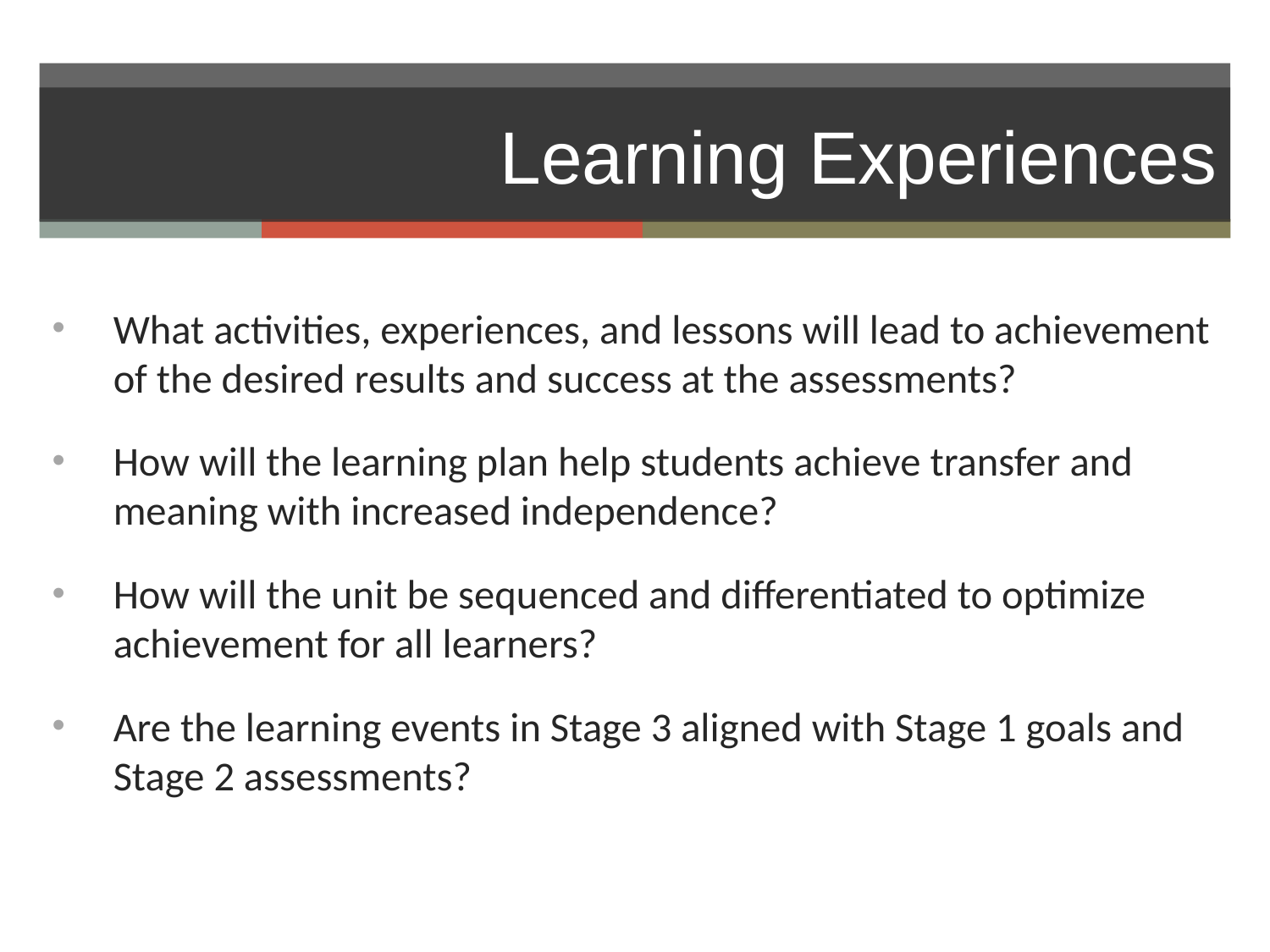

# Learning Experiences
What activities, experiences, and lessons will lead to achievement of the desired results and success at the assessments?
How will the learning plan help students achieve transfer and meaning with increased independence?
How will the unit be sequenced and differentiated to optimize achievement for all learners?
Are the learning events in Stage 3 aligned with Stage 1 goals and Stage 2 assessments?